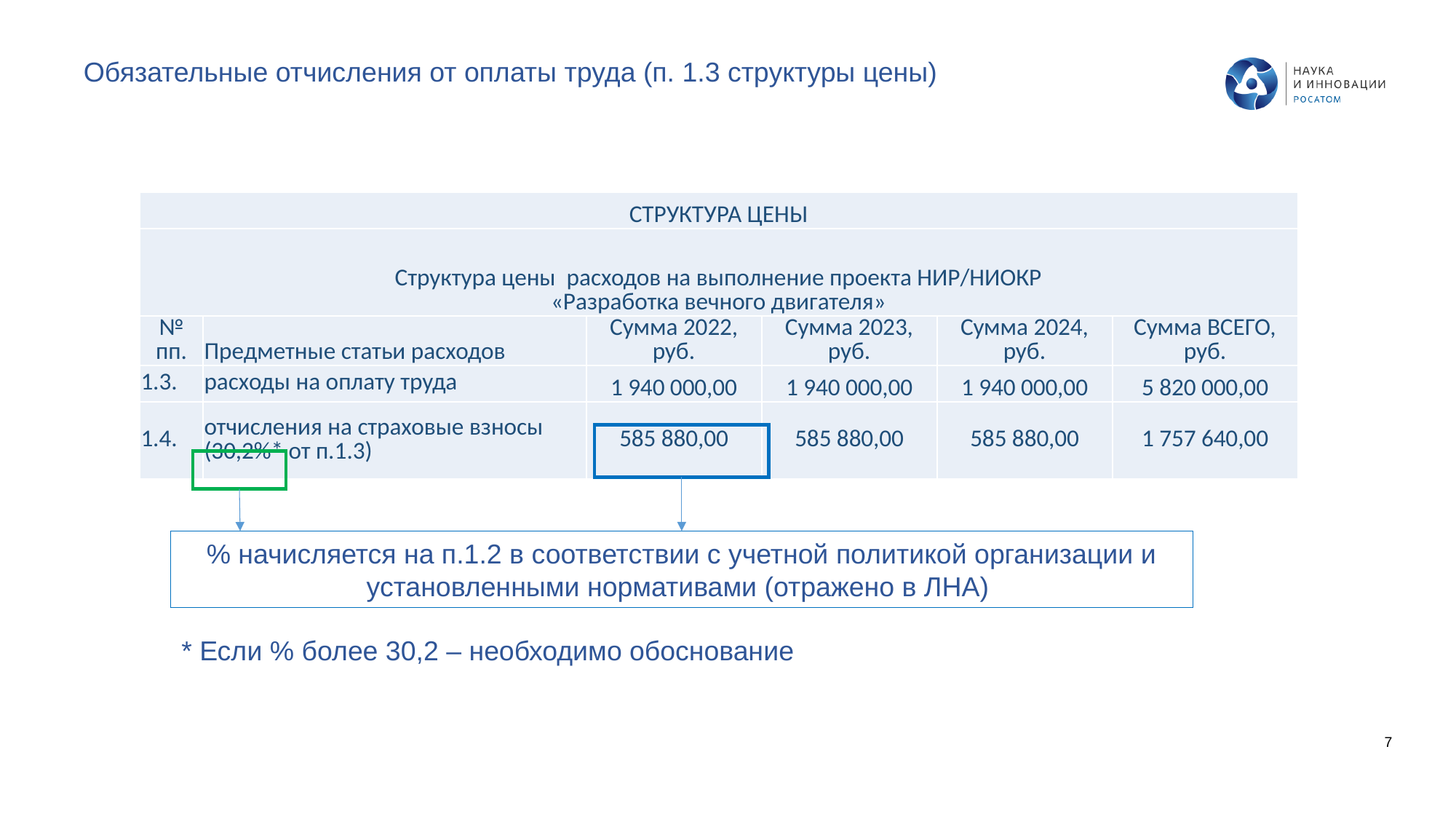

Обязательные отчисления от оплаты труда (п. 1.3 структуры цены)
| СТРУКТУРА ЦЕНЫ |  |  |  |  |  |
| --- | --- | --- | --- | --- | --- |
| Структура цены расходов на выполнение проекта НИР/НИОКР «Разработка вечного двигателя» |  |  |  |  |  |
| № пп. | Предметные статьи расходов | Сумма 2022, руб. | Сумма 2023, руб. | Сумма 2024, руб. | Сумма ВСЕГО, руб. |
| 1.3. | расходы на оплату труда | 1 940 000,00 | 1 940 000,00 | 1 940 000,00 | 5 820 000,00 |
| 1.4. | отчисления на страховые взносы (30,2%\* от п.1.3) | 585 880,00 | 585 880,00 | 585 880,00 | 1 757 640,00 |

% начисляется на п.1.2 в соответствии с учетной политикой организации и установленными нормативами (отражено в ЛНА)
* Если % более 30,2 – необходимо обоснование